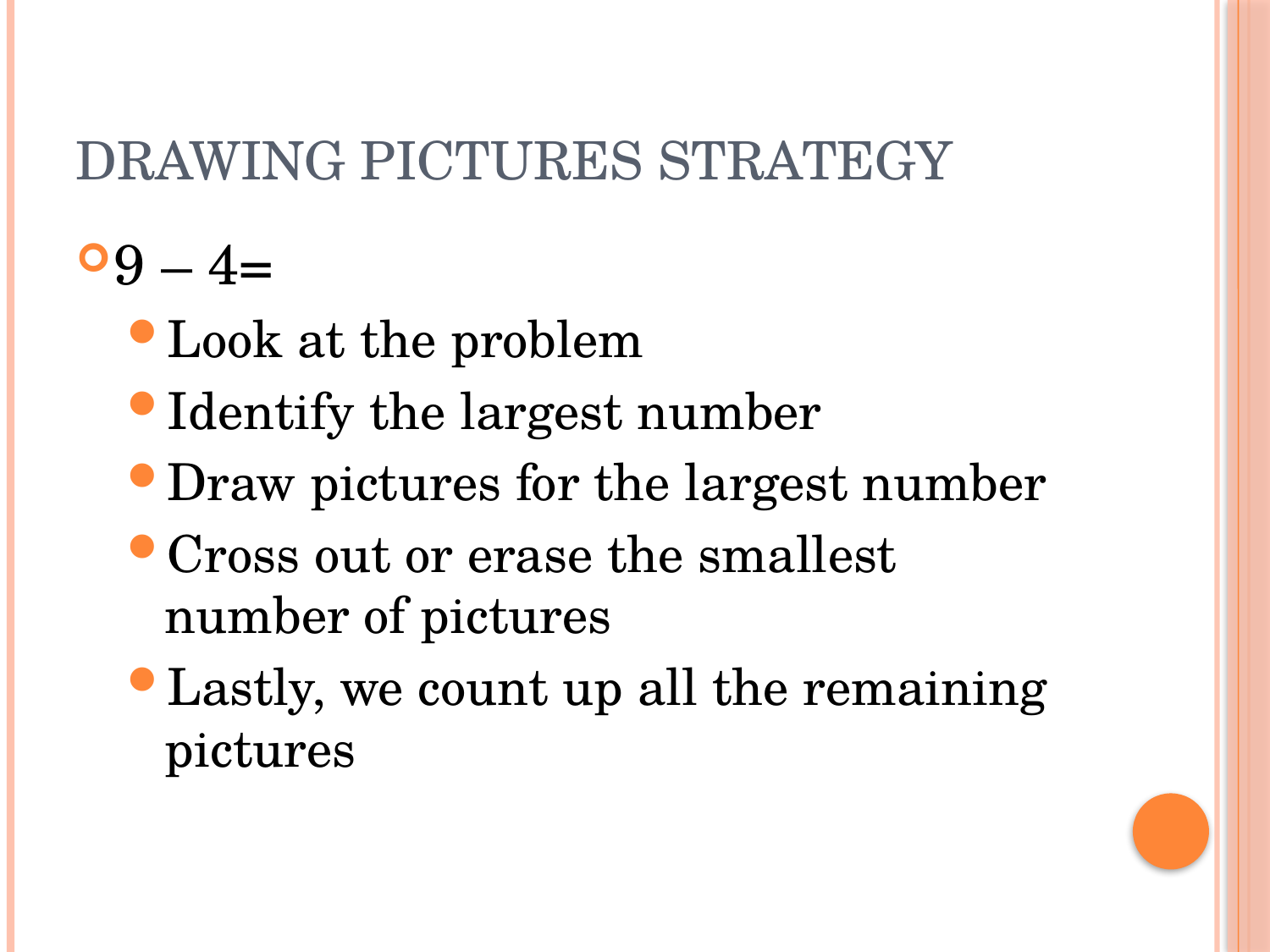

# Drawing pictures strategy
9 – 4=
Look at the problem
Identify the largest number
Draw pictures for the largest number
Cross out or erase the smallest number of pictures
Lastly, we count up all the remaining pictures